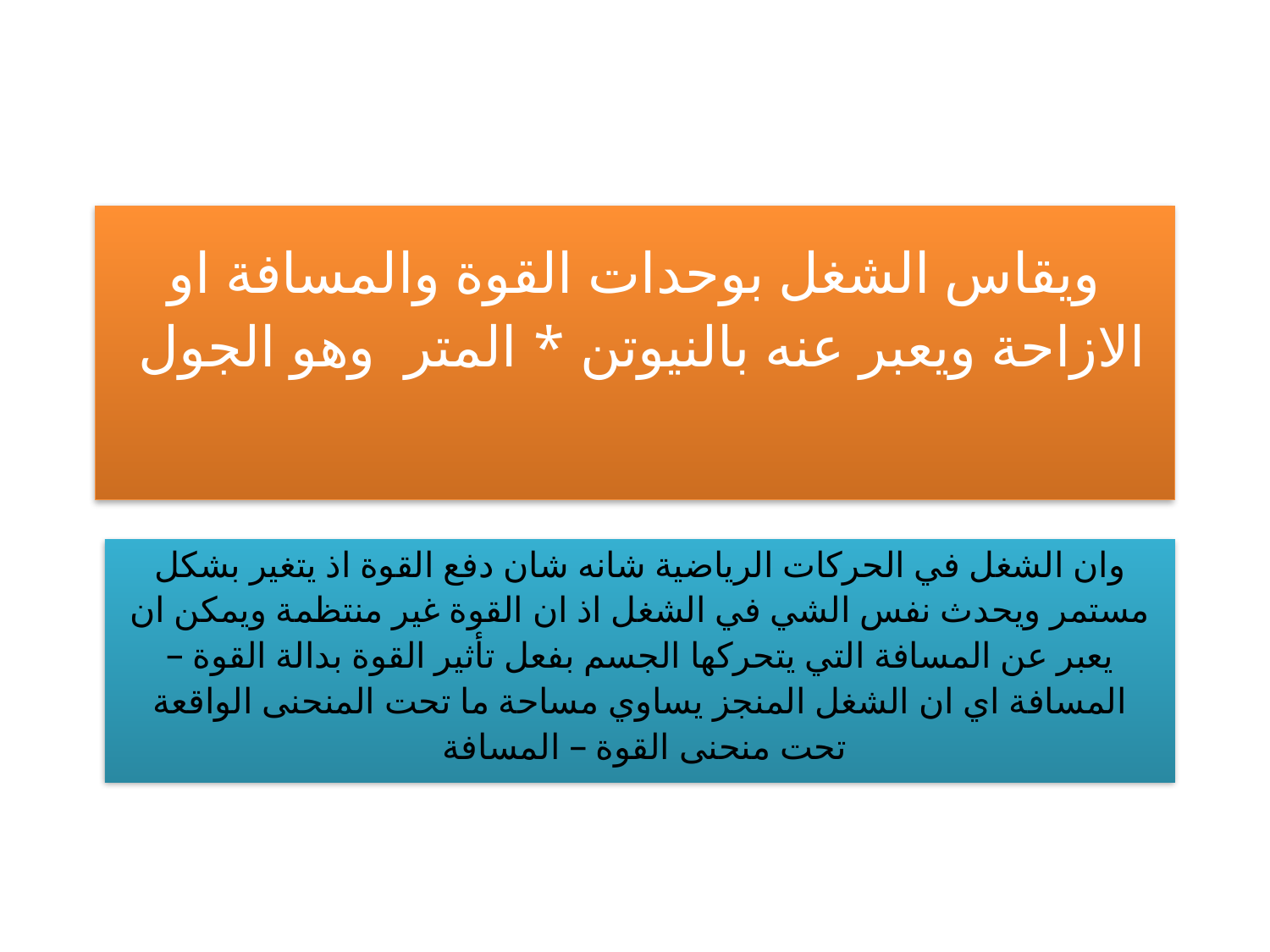

# ويقاس الشغل بوحدات القوة والمسافة او الازاحة ويعبر عنه بالنيوتن * المتر  وهو الجول
وان الشغل في الحركات الرياضية شانه شان دفع القوة اذ يتغير بشكل مستمر ويحدث نفس الشي في الشغل اذ ان القوة غير منتظمة ويمكن ان يعبر عن المسافة التي يتحركها الجسم بفعل تأثير القوة بدالة القوة – المسافة اي ان الشغل المنجز يساوي مساحة ما تحت المنحنى الواقعة تحت منحنى القوة – المسافة